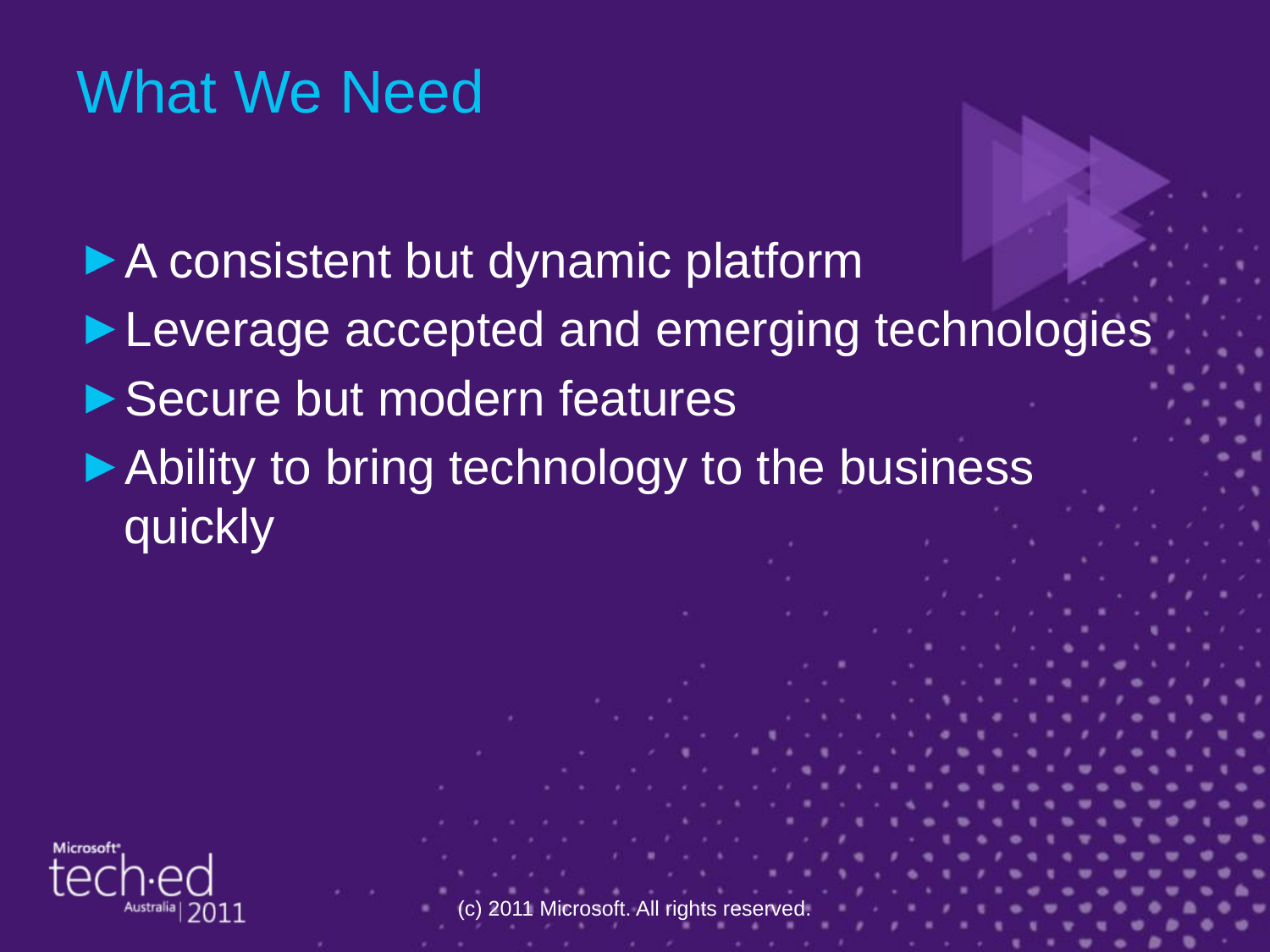

# What We Need
A consistent but dynamic platform
Leverage accepted and emerging technologies
Secure but modern features
Ability to bring technology to the business quickly
(c) 2011 Microsoft. All rights reserved.